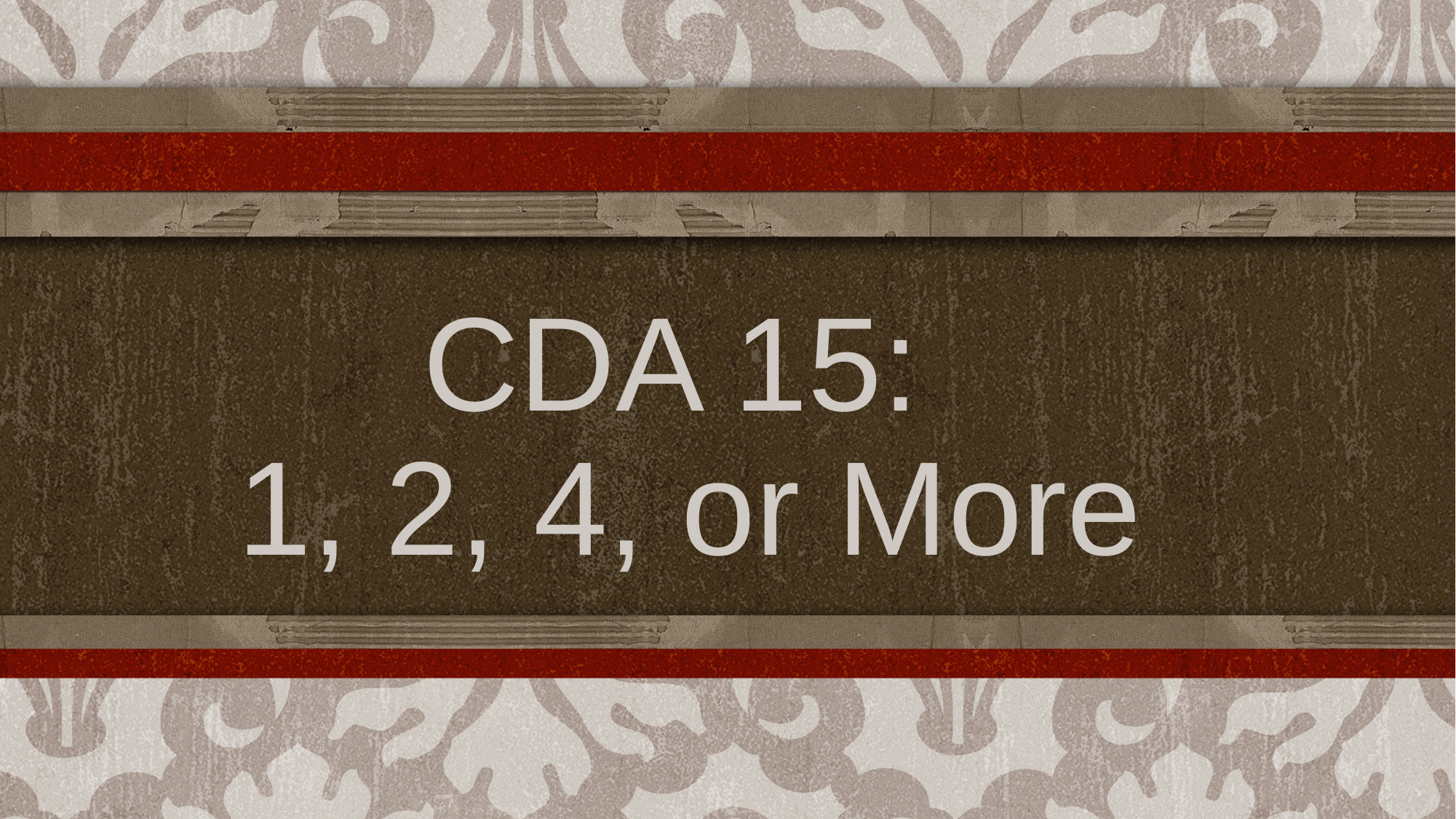

# CDA 15: 1, 2, 4, or More